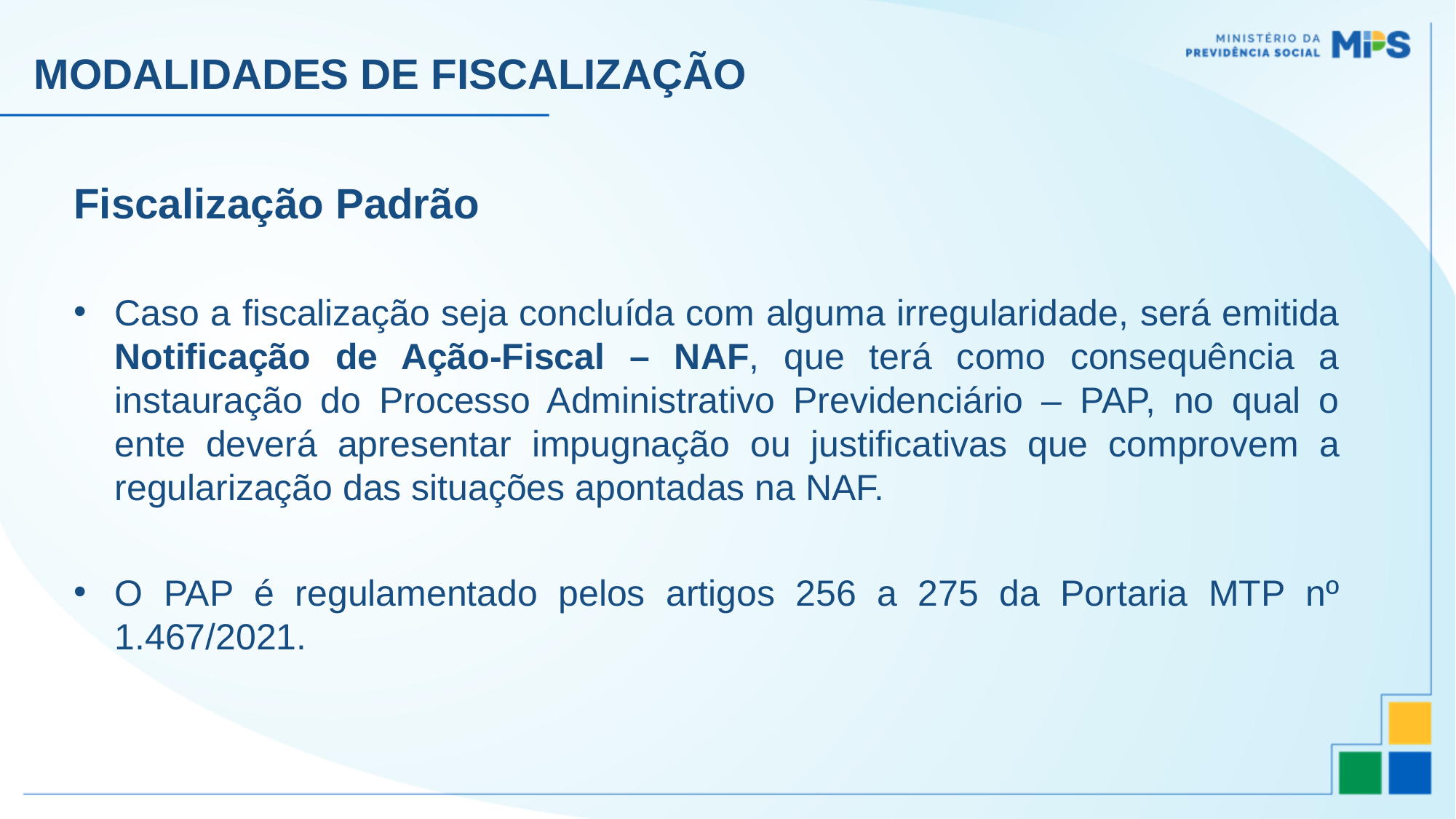

MODALIDADES DE FISCALIZAÇÃO

Fiscalização Padrão

Caso a fiscalização seja concluída com alguma irregularidade, será emitida Notificação de Ação-Fiscal – NAF, que terá como consequência a instauração do Processo Administrativo Previdenciário – PAP, no qual o ente deverá apresentar impugnação ou justificativas que comprovem a regularização das situações apontadas na NAF.

O PAP é regulamentado pelos artigos 256 a 275 da Portaria MTP nº 1.467/2021.